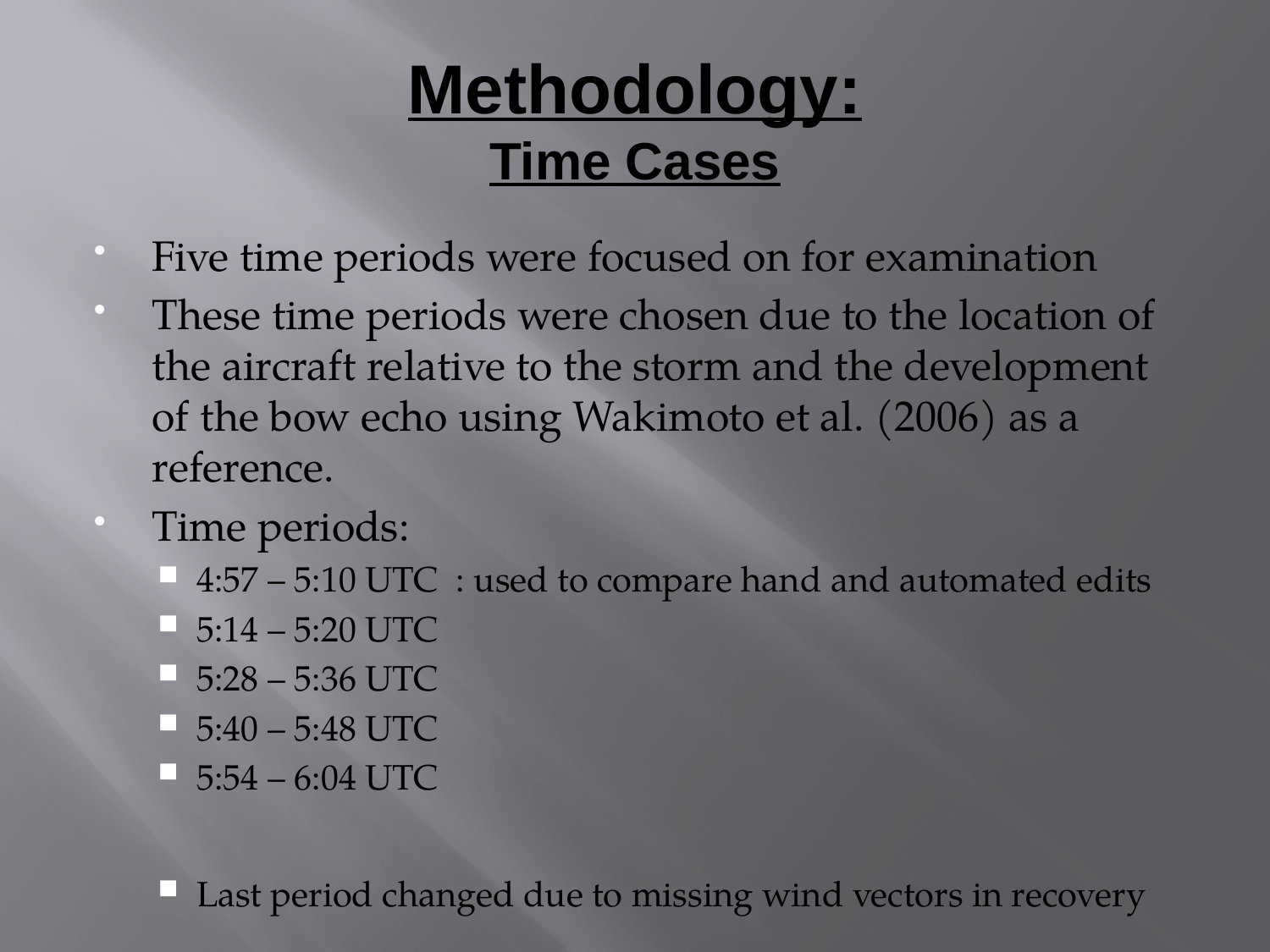

# Methodology: Time Cases
Five time periods were focused on for examination
These time periods were chosen due to the location of the aircraft relative to the storm and the development of the bow echo using Wakimoto et al. (2006) as a reference.
Time periods:
4:57 – 5:10 UTC  : used to compare hand and automated edits
5:14 – 5:20 UTC
5:28 – 5:36 UTC
5:40 – 5:48 UTC
5:54 – 6:04 UTC

Last period changed due to missing wind vectors in recovery